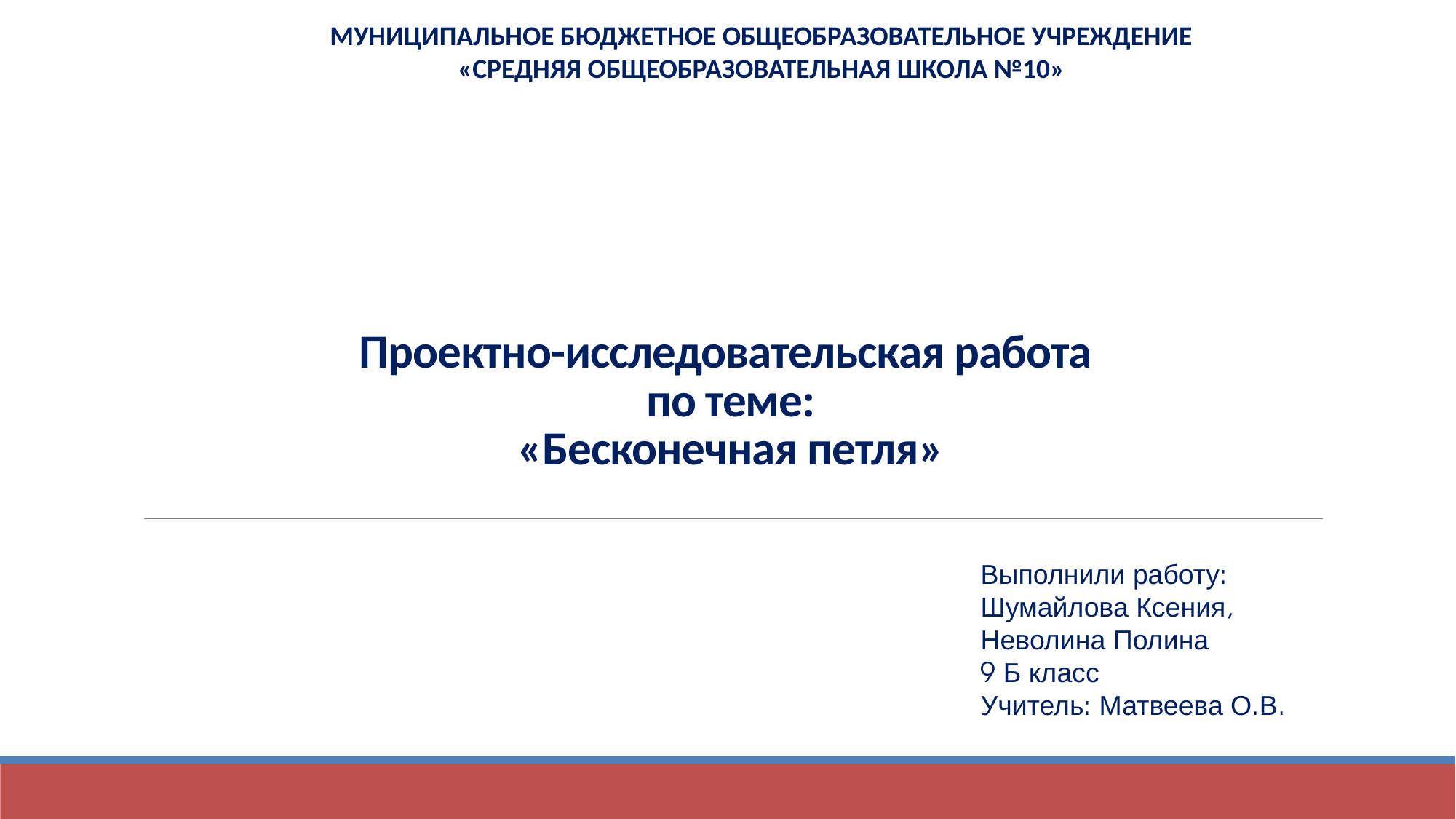

МУНИЦИПАЛЬНОЕ БЮДЖЕТНОЕ ОБЩЕОБРАЗОВАТЕЛЬНОЕ УЧРЕЖДЕНИЕ
«СРЕДНЯЯ ОБЩЕОБРАЗОВАТЕЛЬНАЯ ШКОЛА №10»
# Проектно-исследовательская работа по теме: «Бесконечная петля»
Выполнили работу:
Шумайлова Ксения,
Неволина Полина
9 Б класс
Учитель: Матвеева О.В.